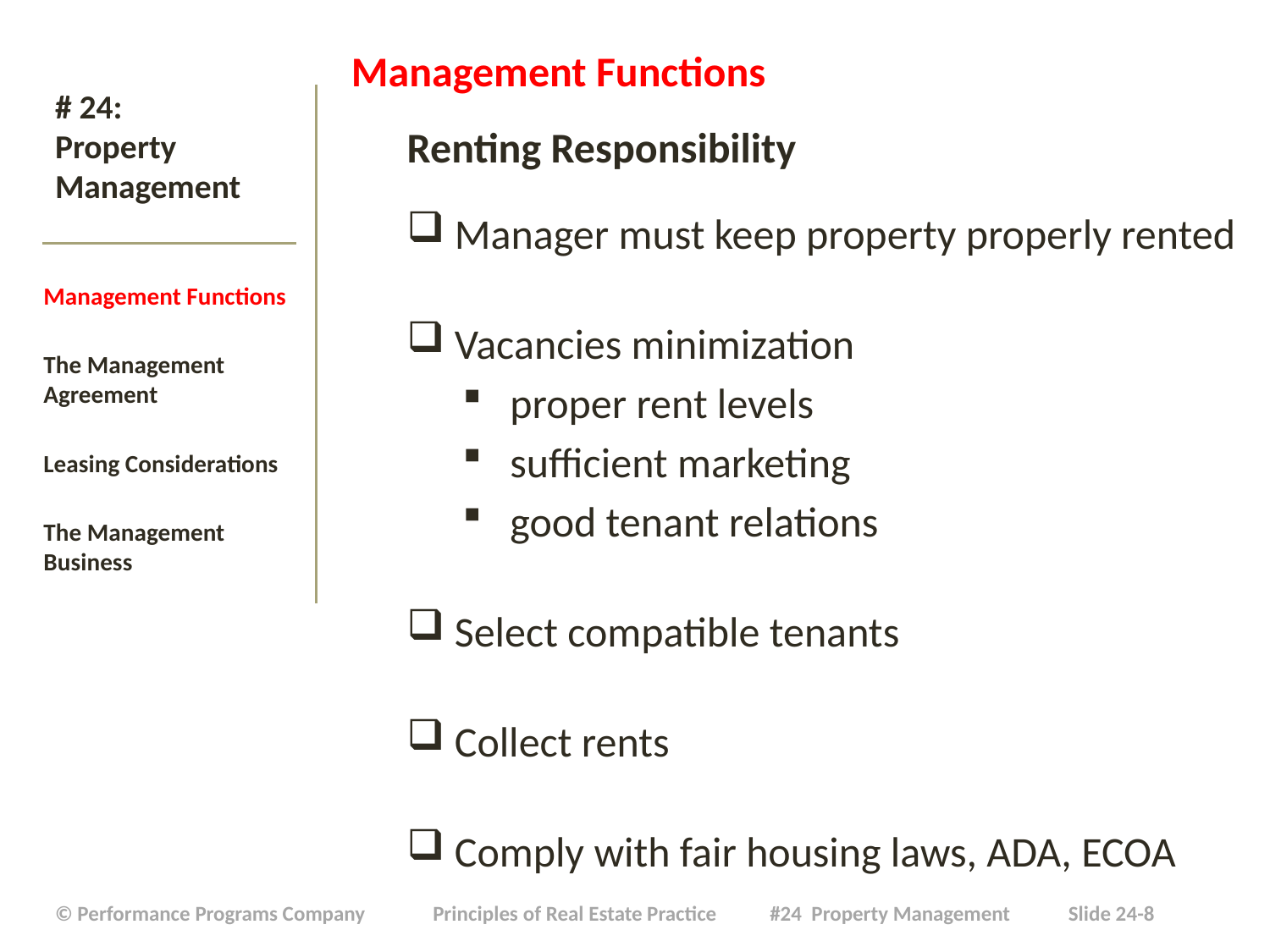

Management Functions

Renting Responsibility

Manager must keep property properly rented
Vacancies minimization
proper rent levels
sufficient marketing
good tenant relations
Select compatible tenants
Collect rents
Comply with fair housing laws, ADA, ECOA

# # 24: Property Management

Management Functions

The Management Agreement

Leasing Considerations

The Management Business

| © Performance Programs Company Principles of Real Estate Practice #24 Property Management Slide 24-8 |
| --- |